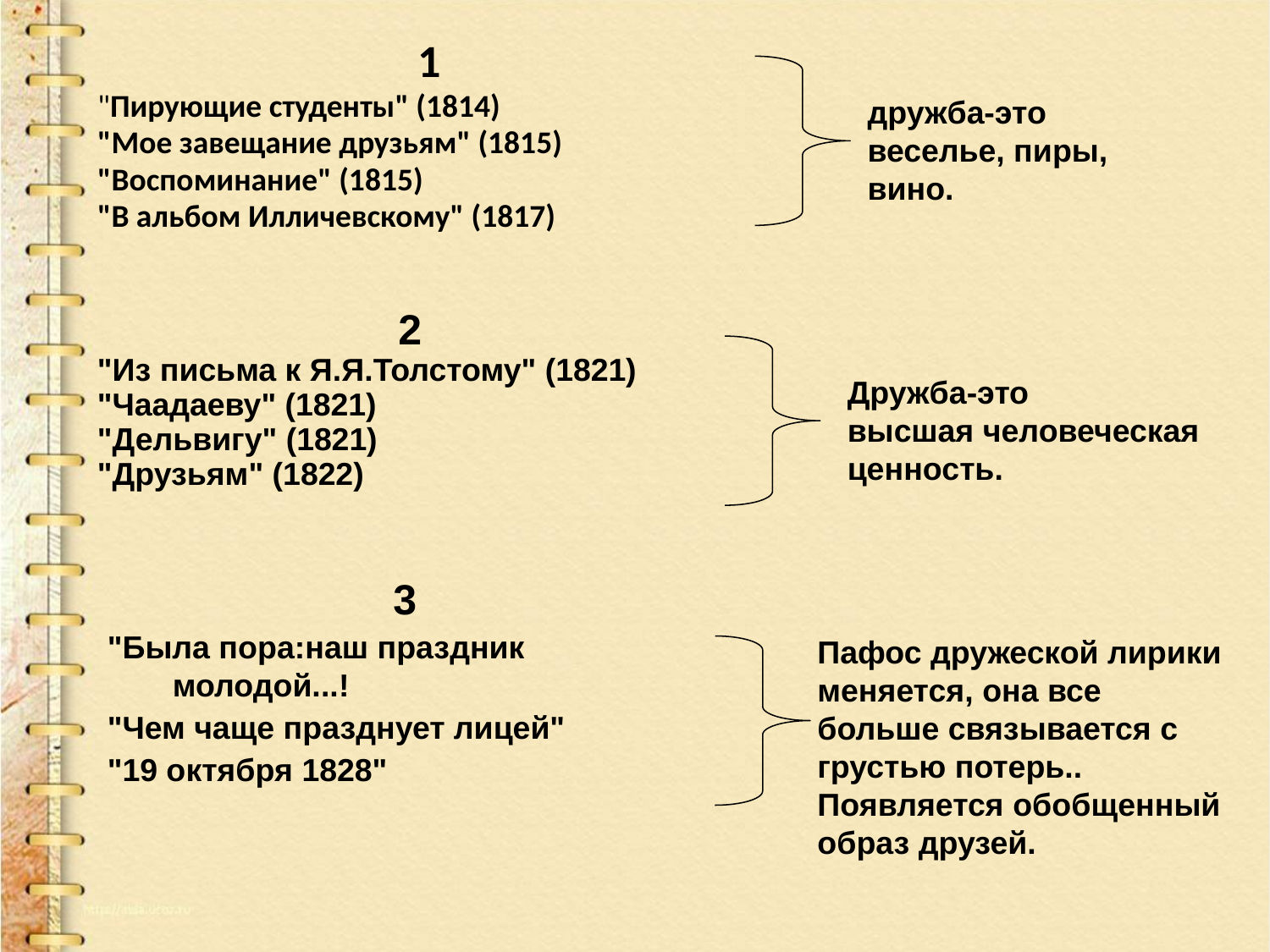

1
"Пирующие студенты" (1814)
"Мое завещание друзьям" (1815)
"Воспоминание" (1815)
"В альбом Илличевскому" (1817)

дружба-это
веселье, пиры,
вино.
2
"Из письма к Я.Я.Толстому" (1821)
"Чаадаеву" (1821)
"Дельвигу" (1821)
"Друзьям" (1822)

Дружба-это
высшая человеческая ценность.
3
"Была пора:наш праздник молодой...!
"Чем чаще празднует лицей"
"19 октября 1828"
Пафос дружеской лирики меняется, она все больше связывается с грустью потерь.. Появляется обобщенный образ друзей.